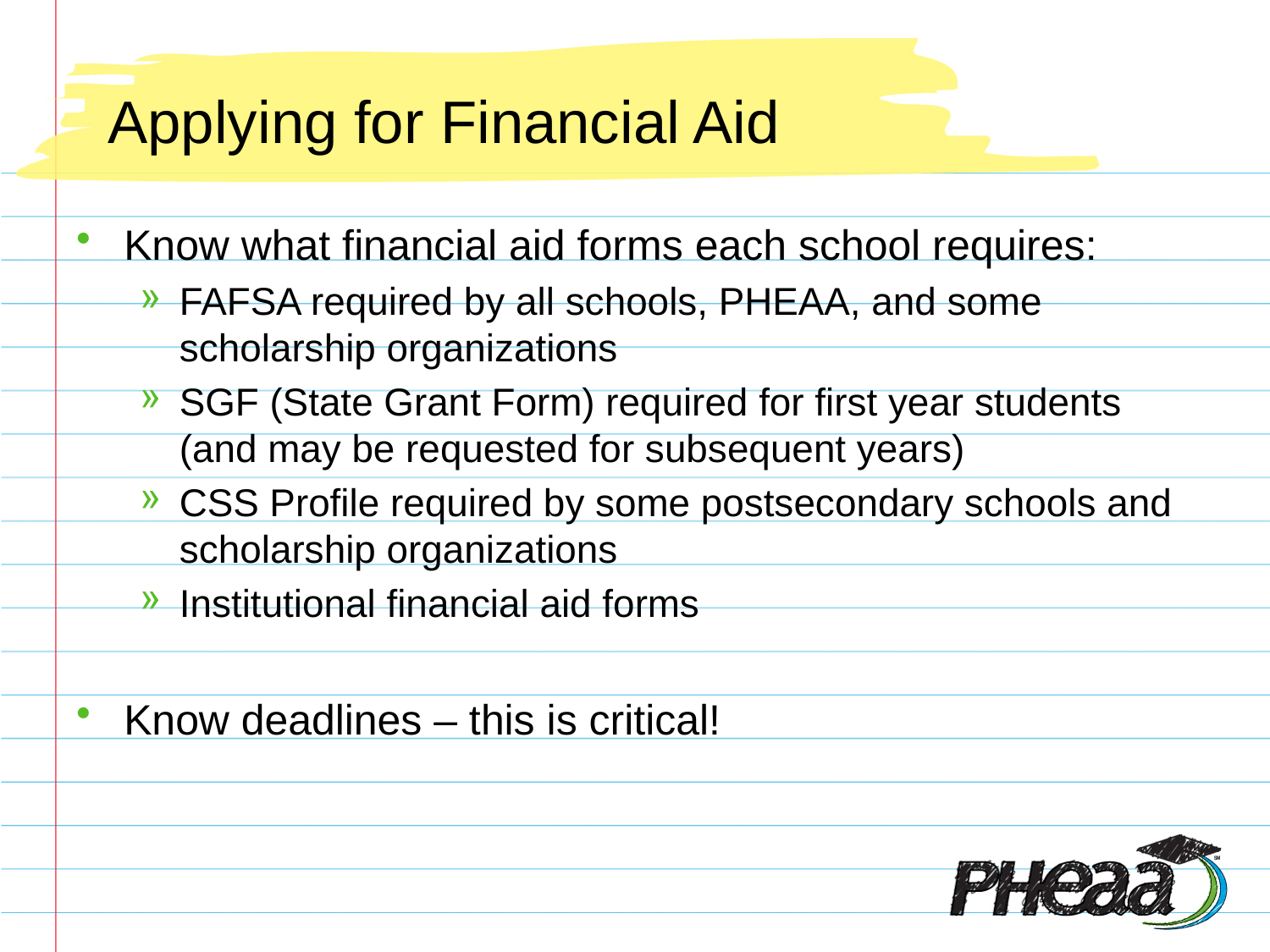

# Applying for Financial Aid
Know what financial aid forms each school requires:
FAFSA required by all schools, PHEAA, and some scholarship organizations
SGF (State Grant Form) required for first year students (and may be requested for subsequent years)
CSS Profile required by some postsecondary schools and scholarship organizations
Institutional financial aid forms

Know deadlines – this is critical!